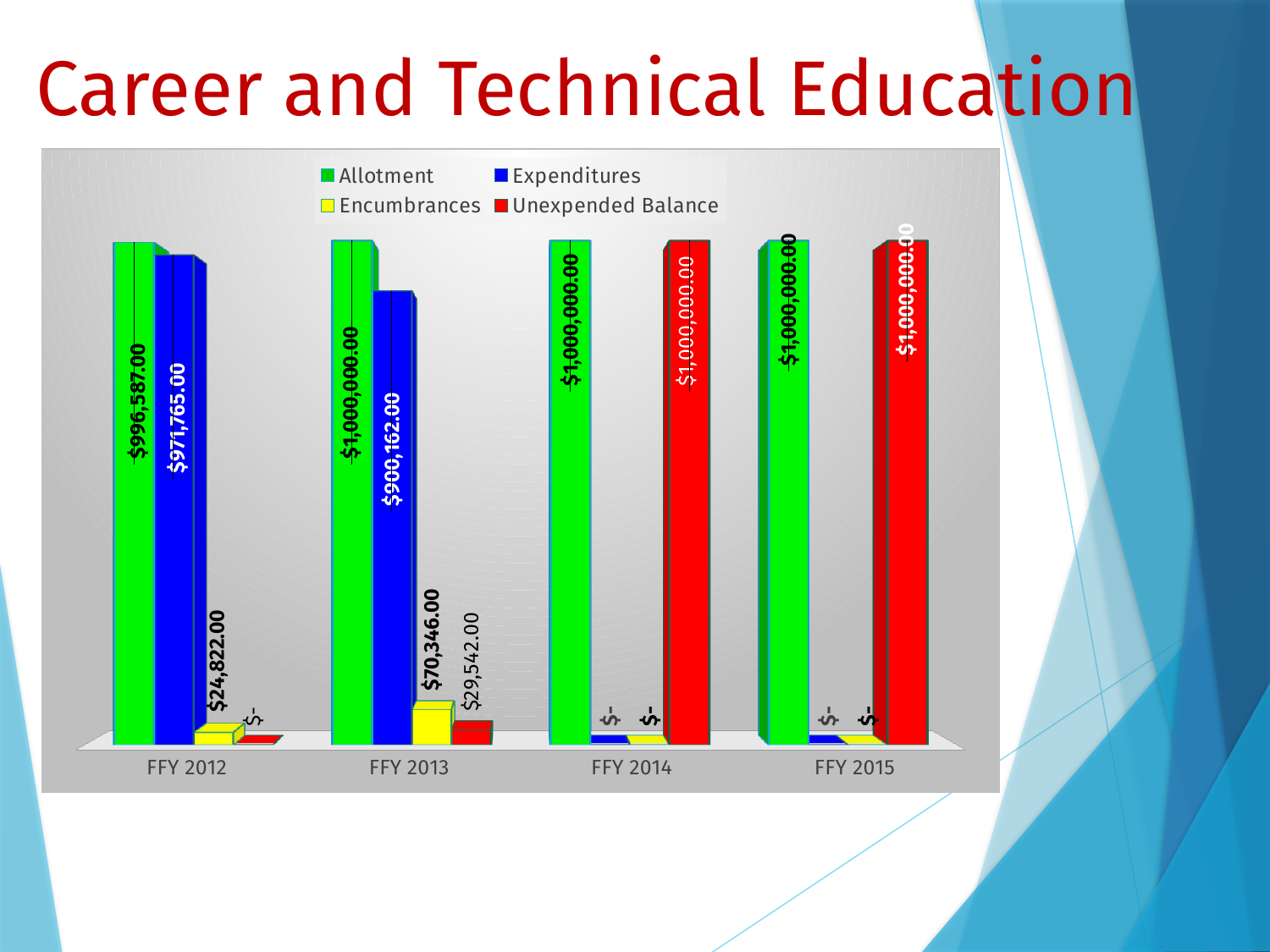

# Career and Technical Education

[unsupported chart]

10